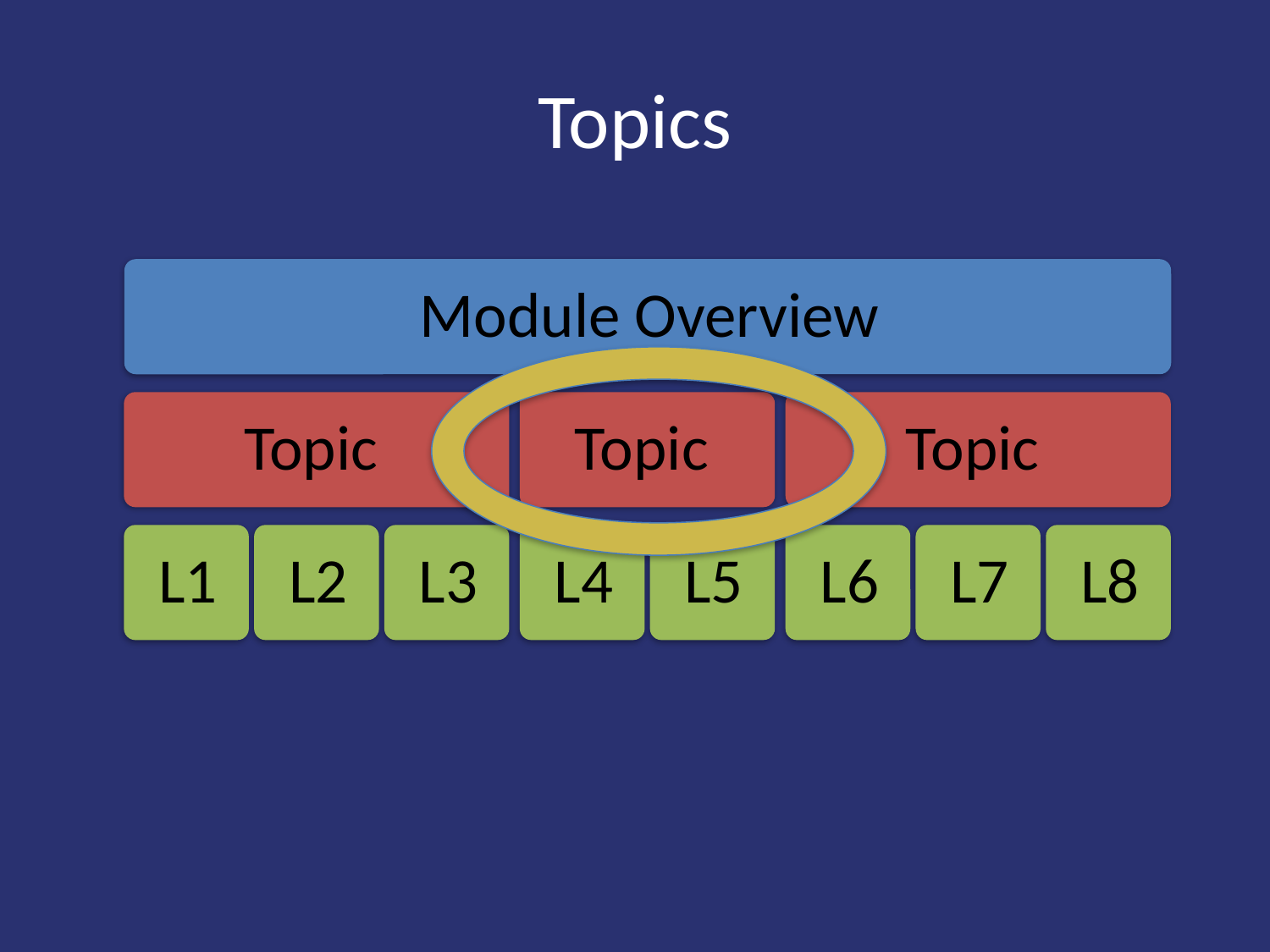

# Topics
Module Overview
Topic
L1
L2
L3
Topic
L4
L5
Topic
L6
L7
L8